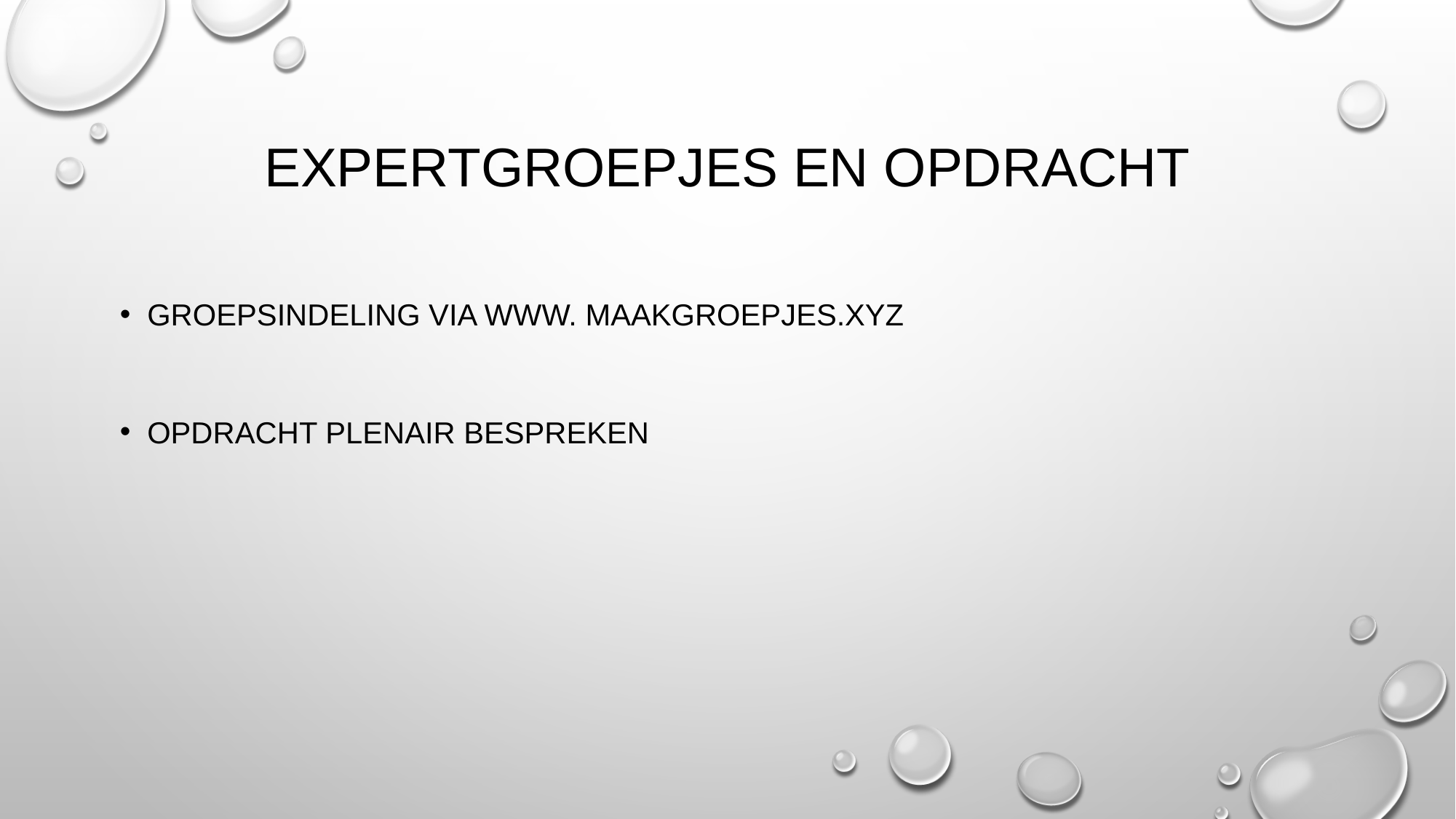

# Expertgroepjes en opdracht
Groepsindeling via www. Maakgroepjes.xyz

Opdracht Plenair bespreken